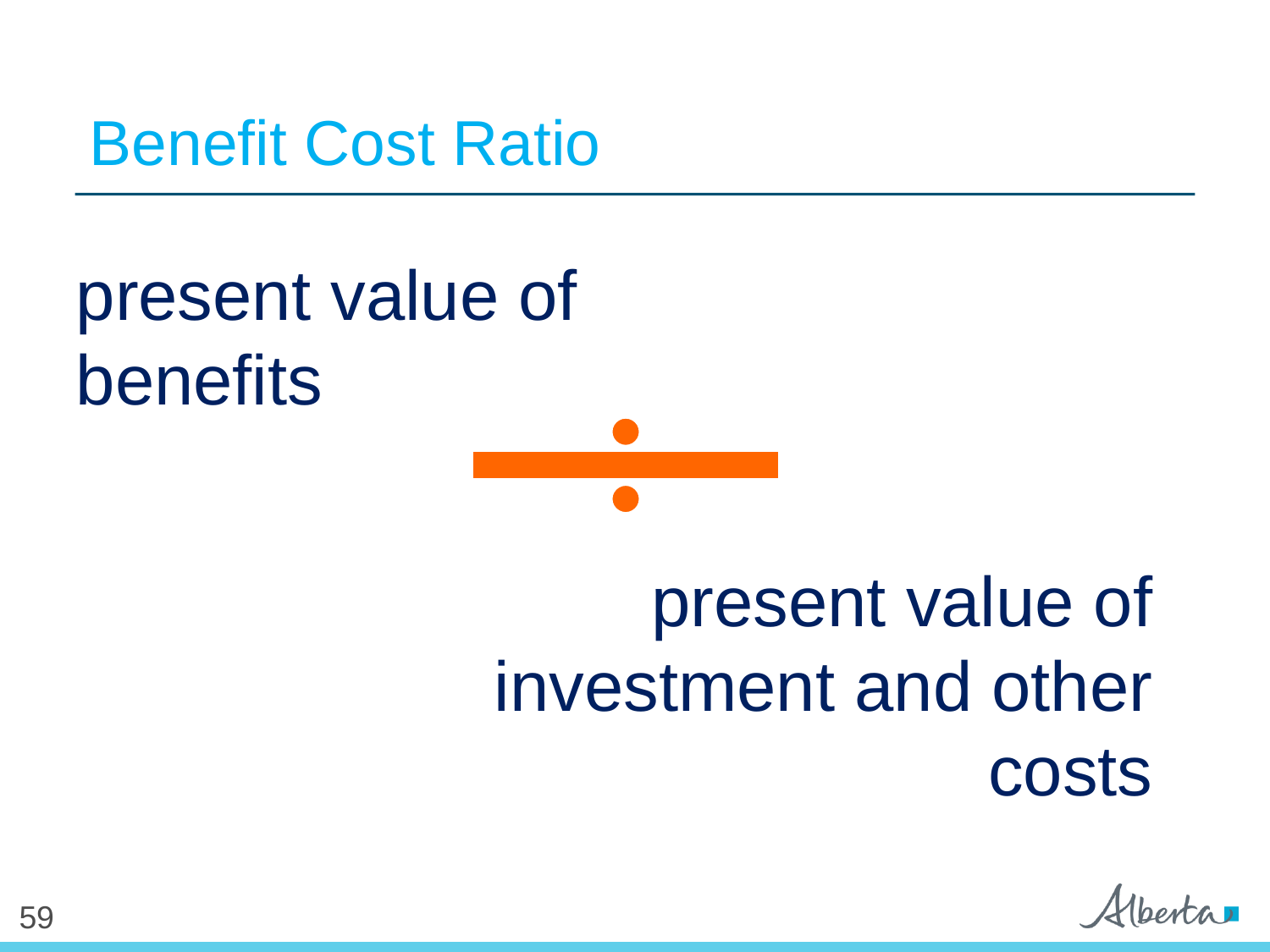

# Benefit Cost Ratio
present value of benefits

present value of investment and other costs
59